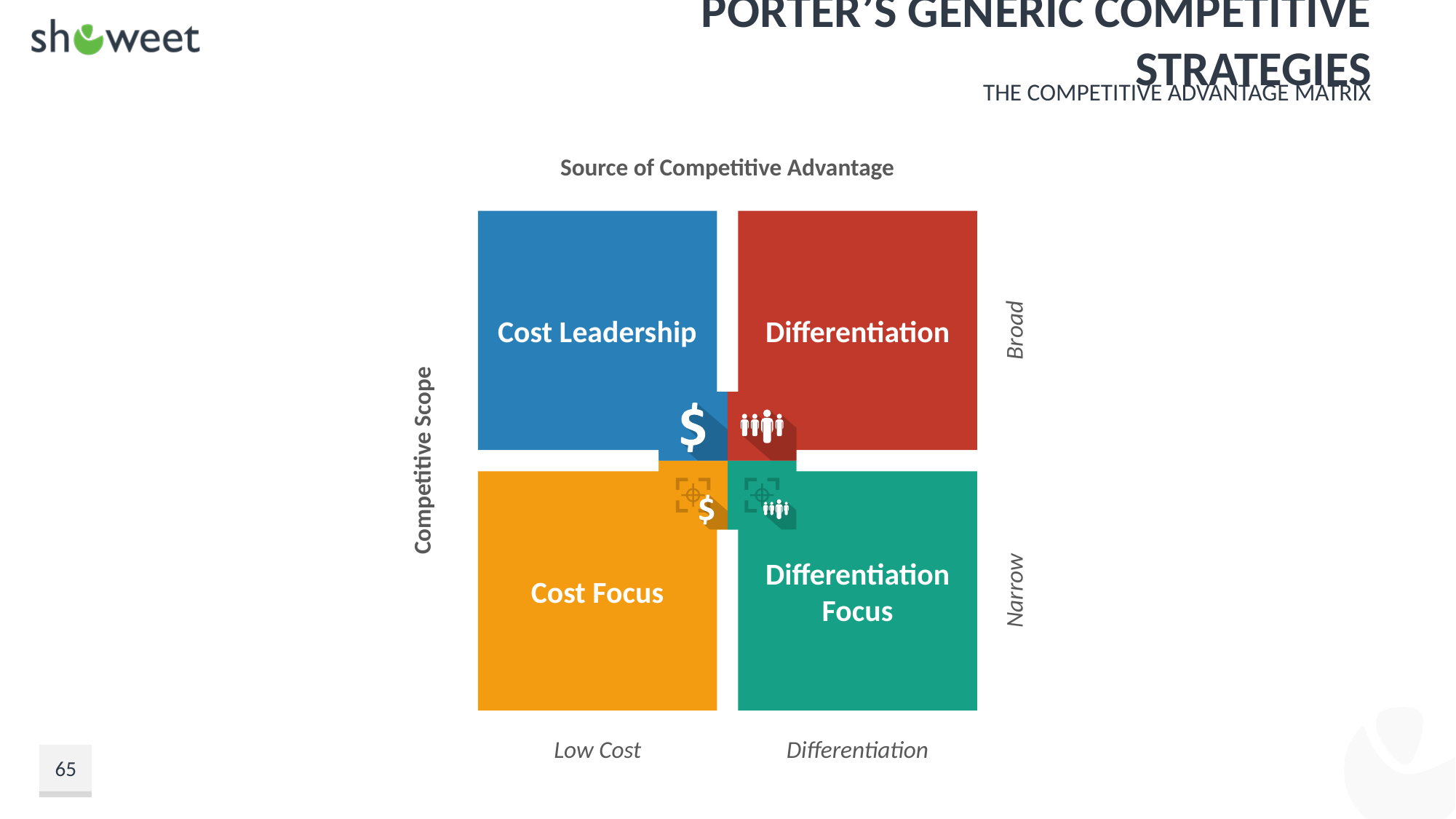

# Porter’s Generic Competitive Strategies
The Competitive Advantage Matrix
Source of Competitive Advantage

Broad
Cost Leadership
Differentiation

Competitive Scope

Differentiation Focus
Narrow
Cost Focus
Low Cost
Differentiation
65